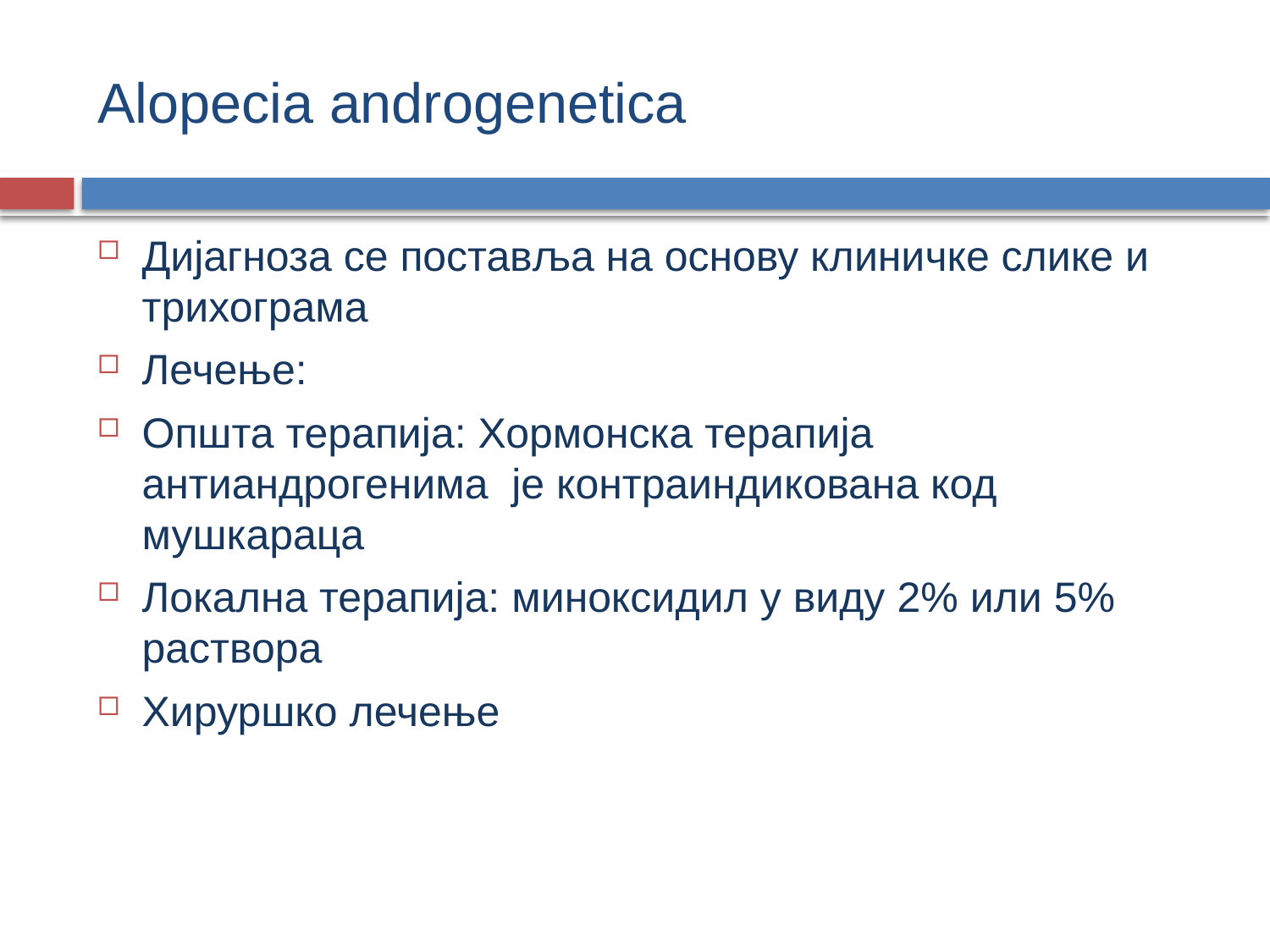

# Alopecia androgenetica
Дијагноза се поставља на основу клиничке слике и трихограма
Лечење:
Општа терапија: Хормонска терапија антиандрогенима  је контраиндикована код мушкараца
Локална терапија: миноксидил у виду 2% или 5% раствора
Хируршко лечење